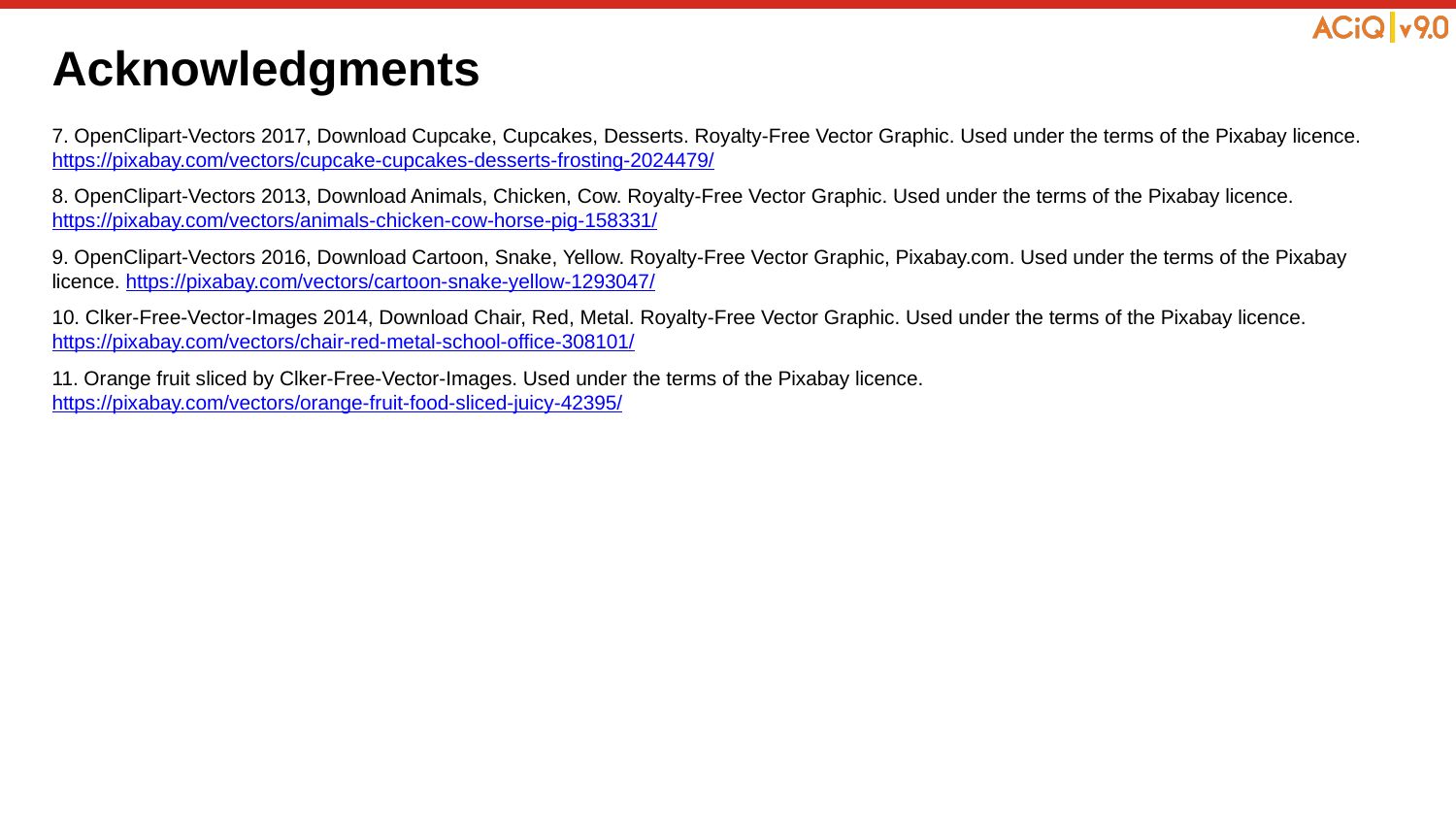

# Acknowledgments
7. OpenClipart-Vectors 2017, Download Cupcake, Cupcakes, Desserts. Royalty-Free Vector Graphic. Used under the terms of the Pixabay licence. https://pixabay.com/vectors/cupcake-cupcakes-desserts-frosting-2024479/
8. OpenClipart-Vectors 2013, Download Animals, Chicken, Cow. Royalty-Free Vector Graphic. Used under the terms of the Pixabay licence. https://pixabay.com/vectors/animals-chicken-cow-horse-pig-158331/
9. OpenClipart-Vectors 2016, Download Cartoon, Snake, Yellow. Royalty-Free Vector Graphic, Pixabay.com. Used under the terms of the Pixabay licence. https://pixabay.com/vectors/cartoon-snake-yellow-1293047/
10. Clker-Free-Vector-Images 2014, Download Chair, Red, Metal. Royalty-Free Vector Graphic. Used under the terms of the Pixabay licence. https://pixabay.com/vectors/chair-red-metal-school-office-308101/
11. Orange fruit sliced by Clker-Free-Vector-Images. Used under the terms of the Pixabay licence. https://pixabay.com/vectors/orange-fruit-food-sliced-juicy-42395/